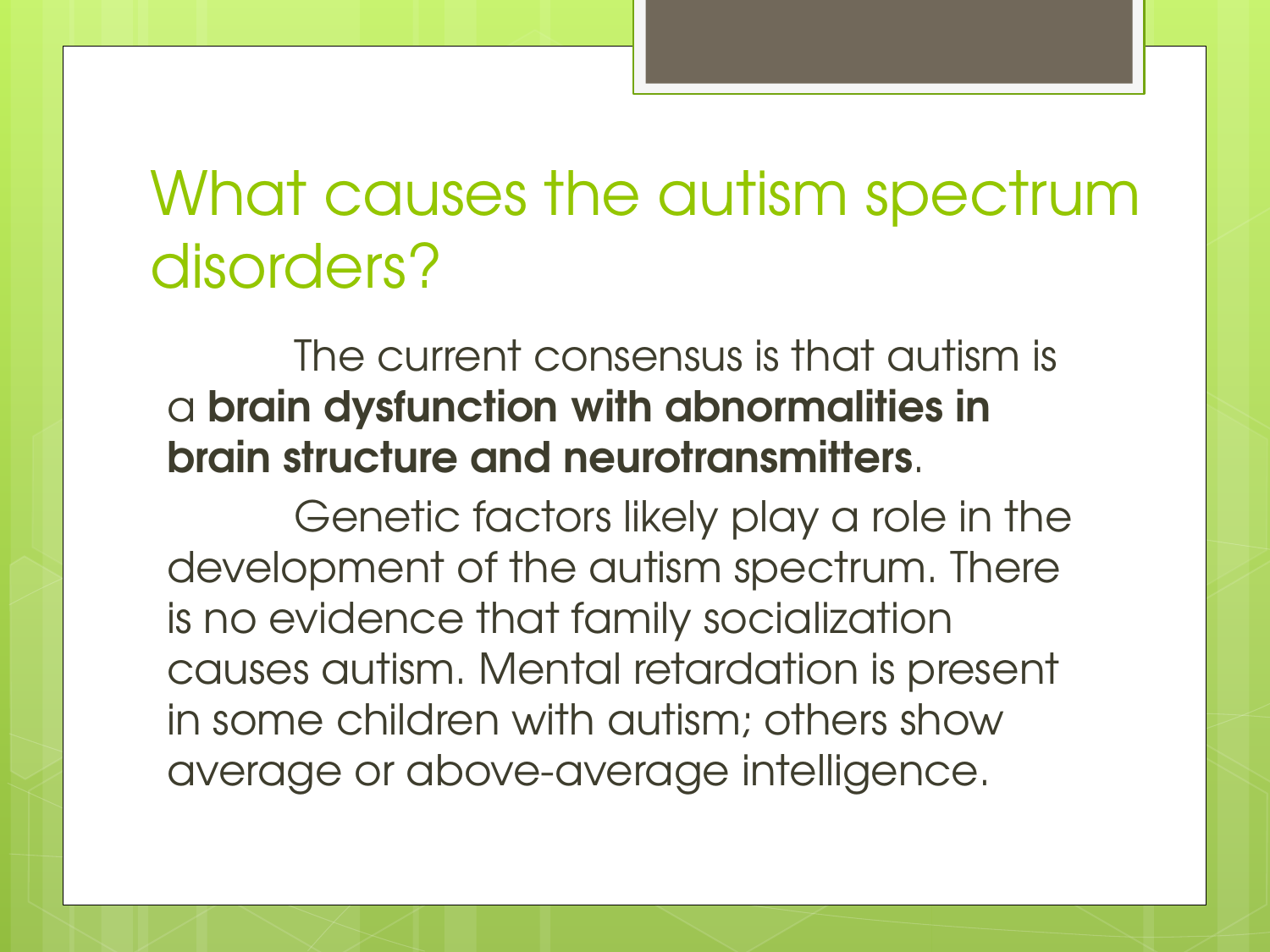

# What causes the autism spectrum disorders?
	The current consensus is that autism is a brain dysfunction with abnormalities in brain structure and neurotransmitters.
	Genetic factors likely play a role in the development of the autism spectrum. There is no evidence that family socialization causes autism. Mental retardation is present in some children with autism; others show average or above-average intelligence.